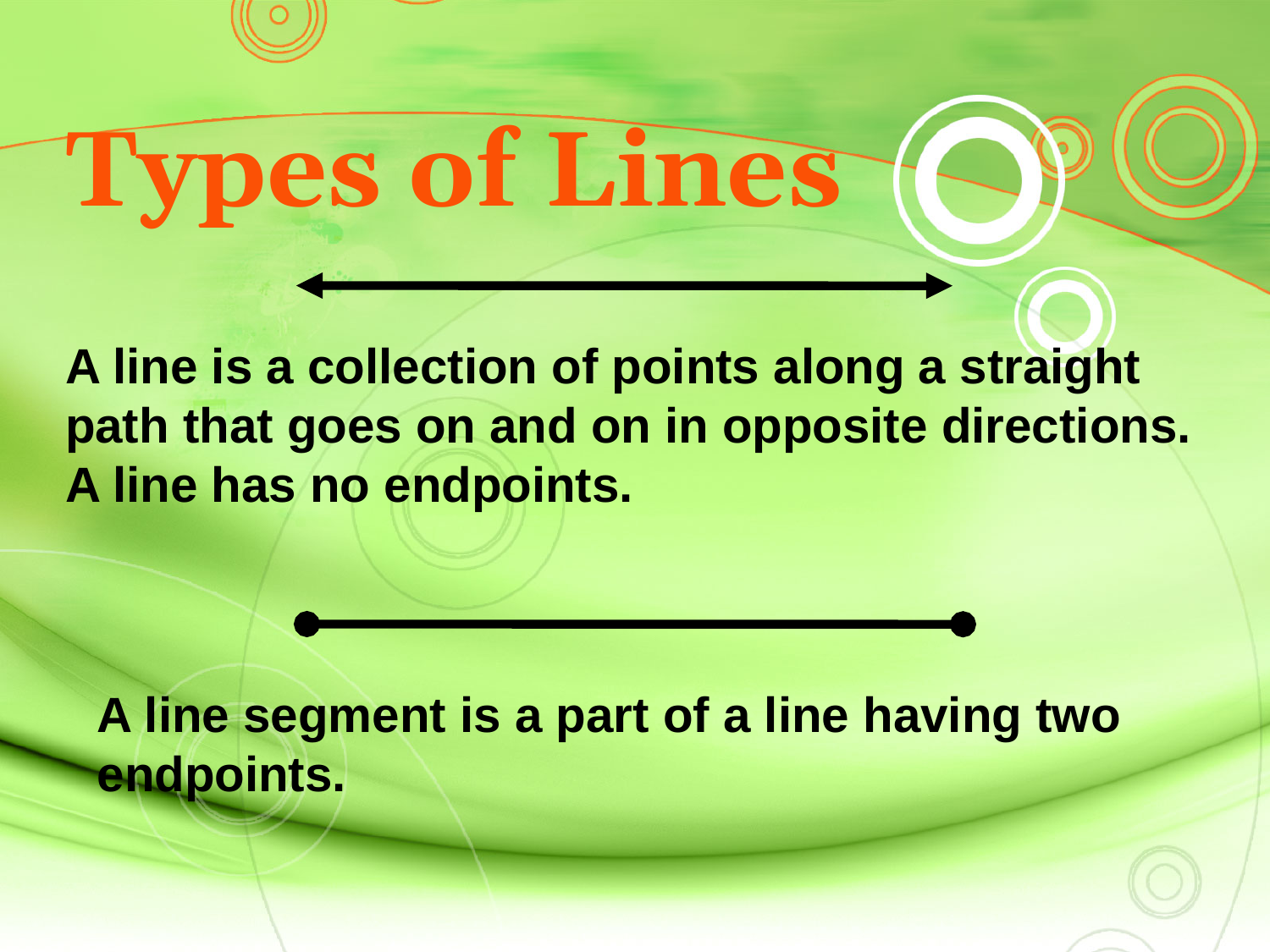

# Types of Lines
A line is a collection of points along a straight path that goes on and on in opposite directions. A line has no endpoints.
A line segment is a part of a line having two endpoints.